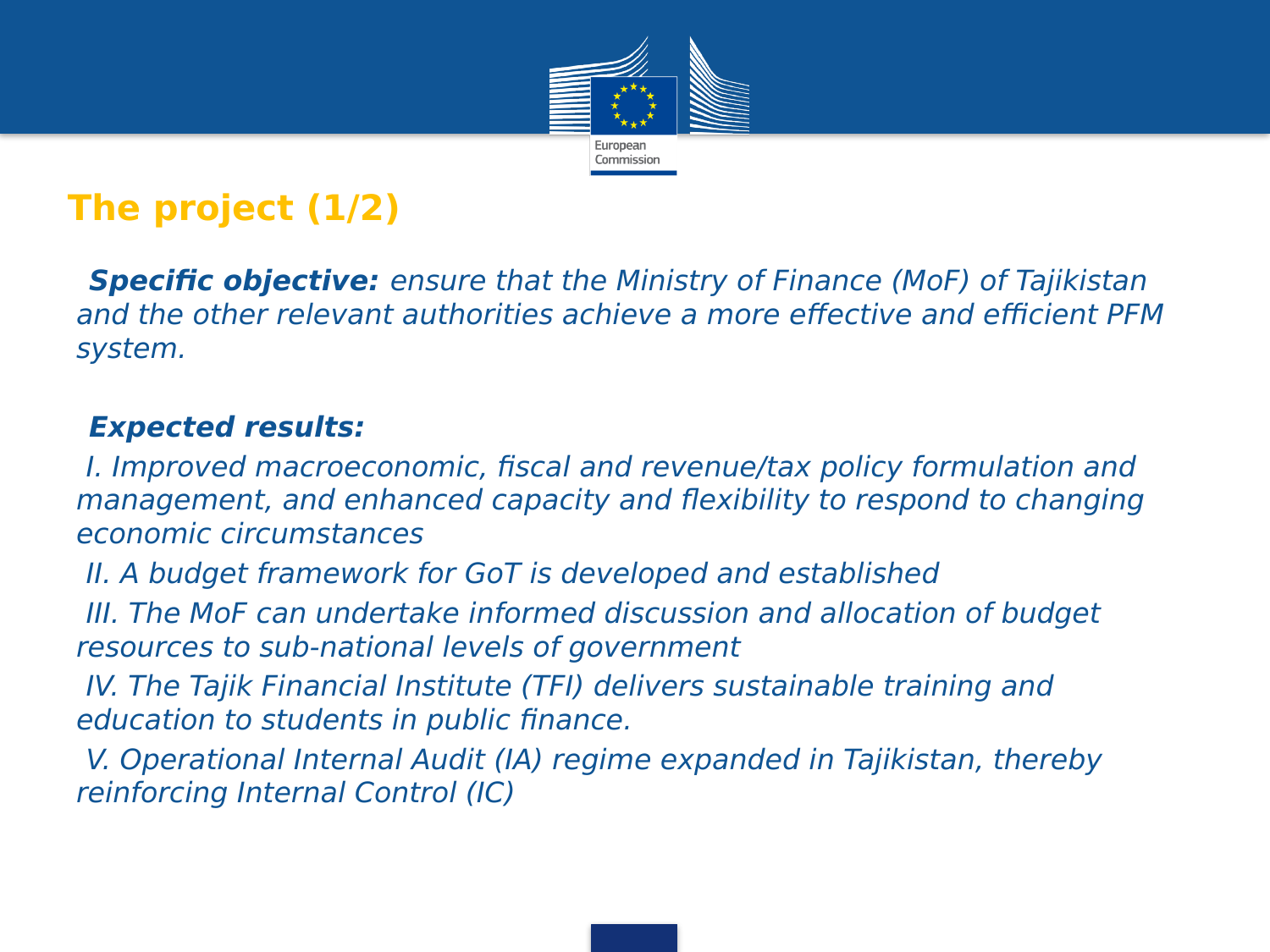

# The project (1/2)
Specific objective: ensure that the Ministry of Finance (MoF) of Tajikistan and the other relevant authorities achieve a more effective and efficient PFM system.

Expected results:
I. Improved macroeconomic, fiscal and revenue/tax policy formulation and management, and enhanced capacity and flexibility to respond to changing economic circumstances
II. A budget framework for GoT is developed and established
III. The MoF can undertake informed discussion and allocation of budget resources to sub-national levels of government
IV. The Tajik Financial Institute (TFI) delivers sustainable training and education to students in public finance.
V. Operational Internal Audit (IA) regime expanded in Tajikistan, thereby reinforcing Internal Control (IC)